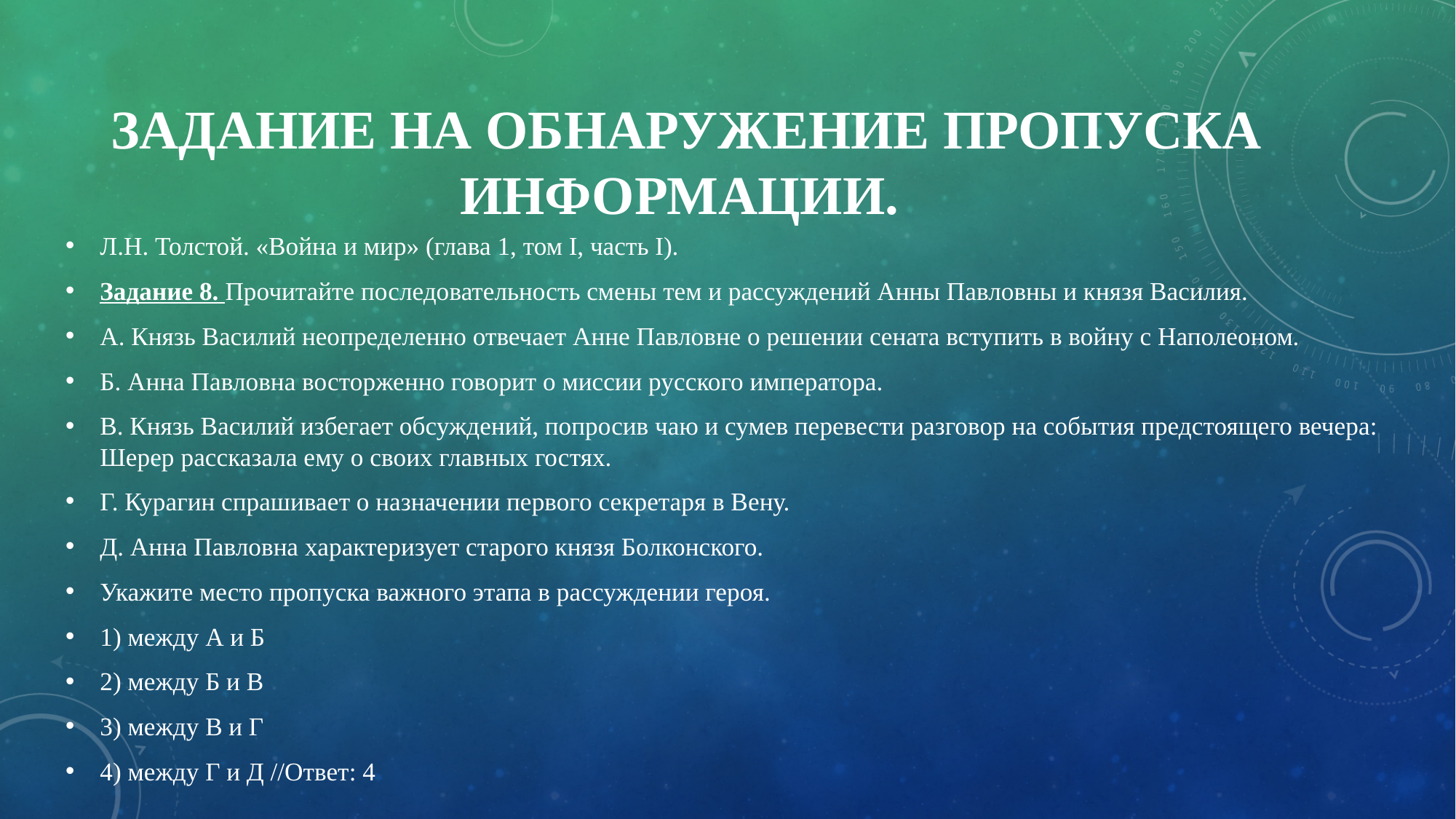

# Задание на обнаружение пропуска информации.
Л.Н. Толстой. «Война и мир» (глава 1, том I, часть I).
Задание 8. Прочитайте последовательность смены тем и рассуждений Анны Павловны и князя Василия.
А. Князь Василий неопределенно отвечает Анне Павловне о решении сената вступить в войну с Наполеоном.
Б. Анна Павловна восторженно говорит о миссии русского императора.
В. Князь Василий избегает обсуждений, попросив чаю и сумев перевести разговор на события предстоящего вечера: Шерер рассказала ему о своих главных гостях.
Г. Курагин спрашивает о назначении первого секретаря в Вену.
Д. Анна Павловна характеризует старого князя Болконского.
Укажите место пропуска важного этапа в рассуждении героя.
1) между А и Б
2) между Б и В
3) между В и Г
4) между Г и Д //Ответ: 4